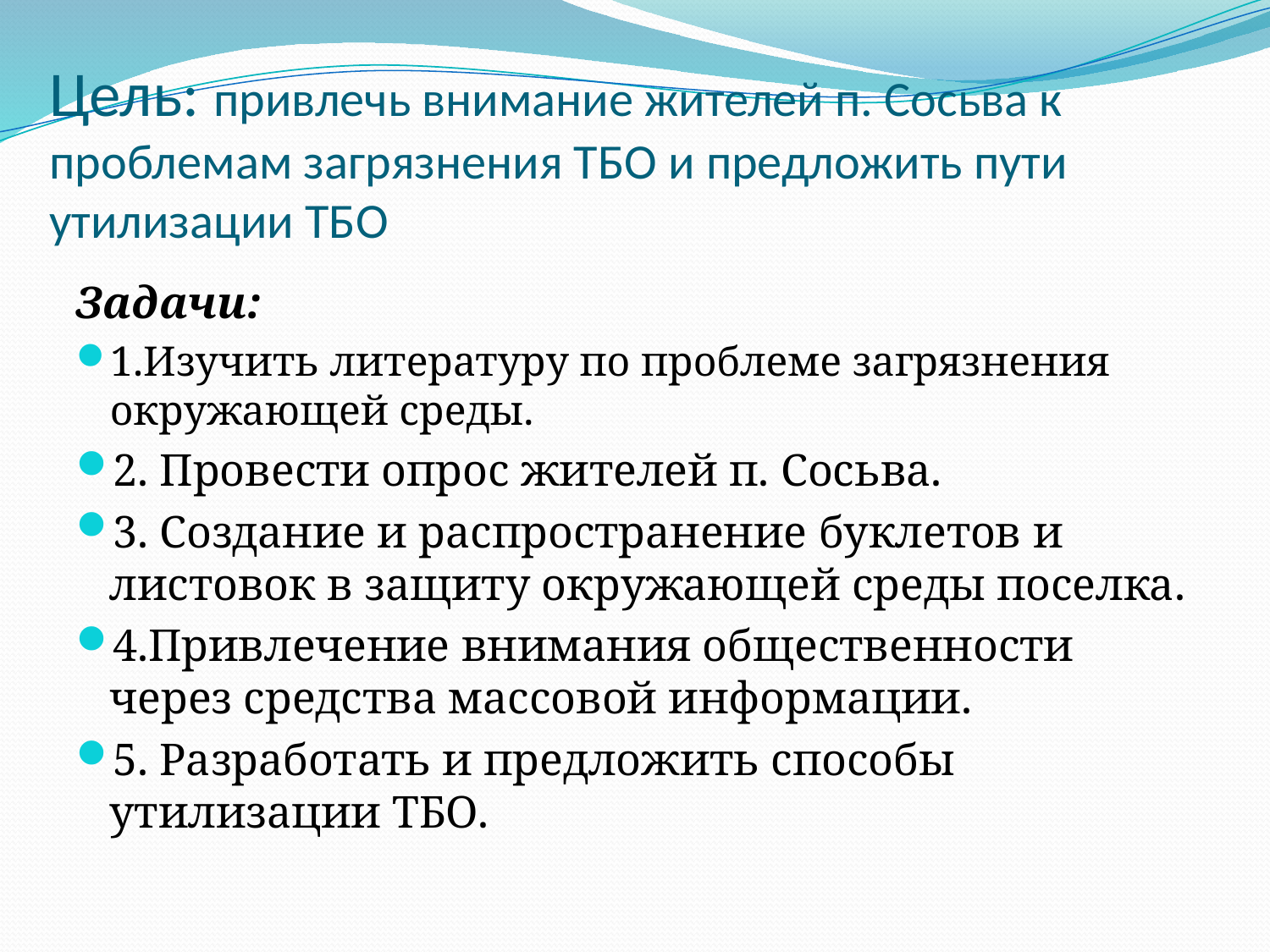

# Цель: привлечь внимание жителей п. Сосьва к проблемам загрязнения ТБО и предложить пути утилизации ТБО
Задачи:
1.Изучить литературу по проблеме загрязнения окружающей среды.
2. Провести опрос жителей п. Сосьва.
3. Создание и распространение буклетов и листовок в защиту окружающей среды поселка.
4.Привлечение внимания общественности через средства массовой информации.
5. Разработать и предложить способы утилизации ТБО.